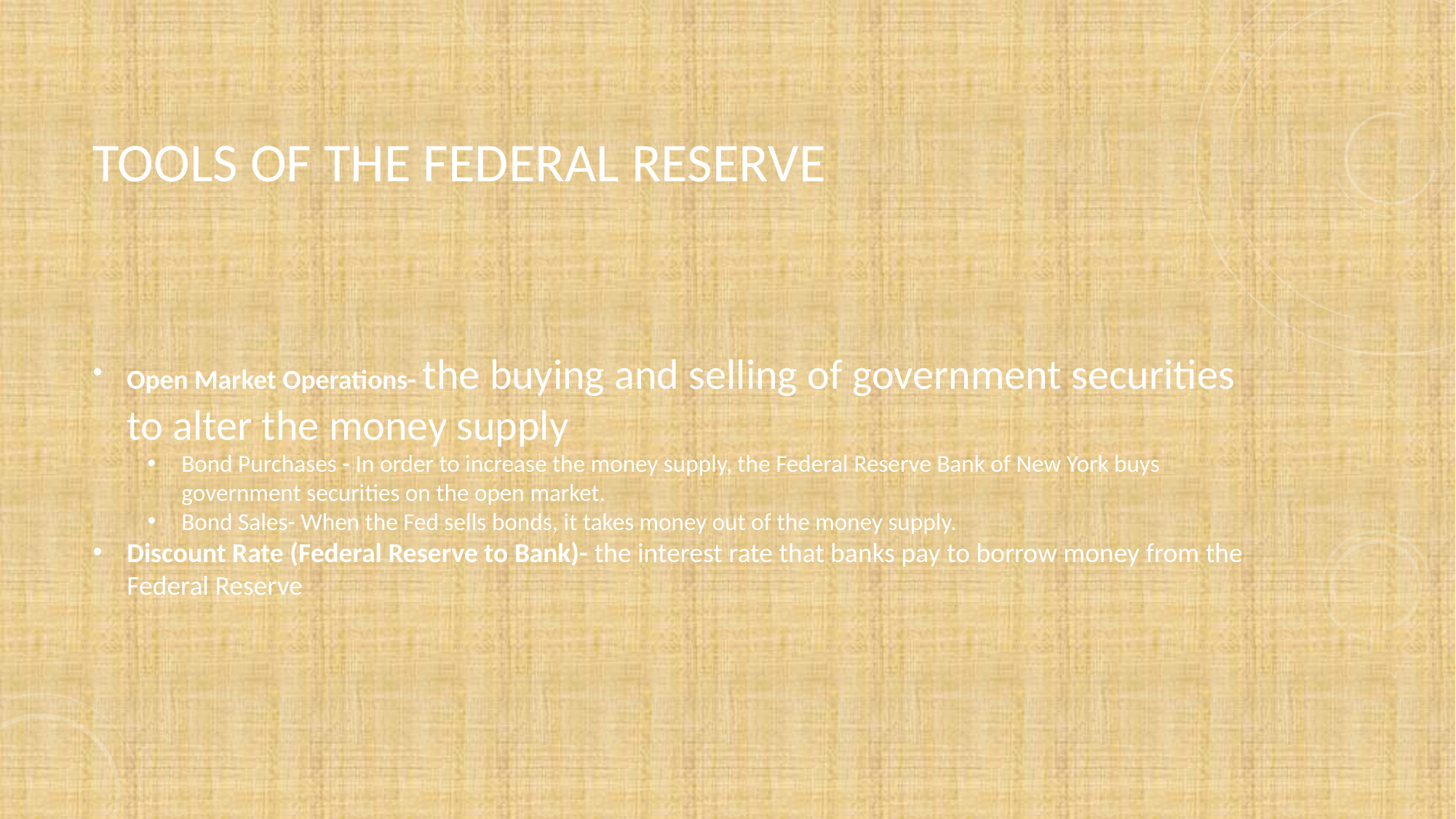

# Tools of the Federal Reserve
Open Market Operations- the buying and selling of government securities to alter the money supply
Bond Purchases - In order to increase the money supply, the Federal Reserve Bank of New York buys government securities on the open market.
Bond Sales- When the Fed sells bonds, it takes money out of the money supply.
Discount Rate (Federal Reserve to Bank)- the interest rate that banks pay to borrow money from the Federal Reserve